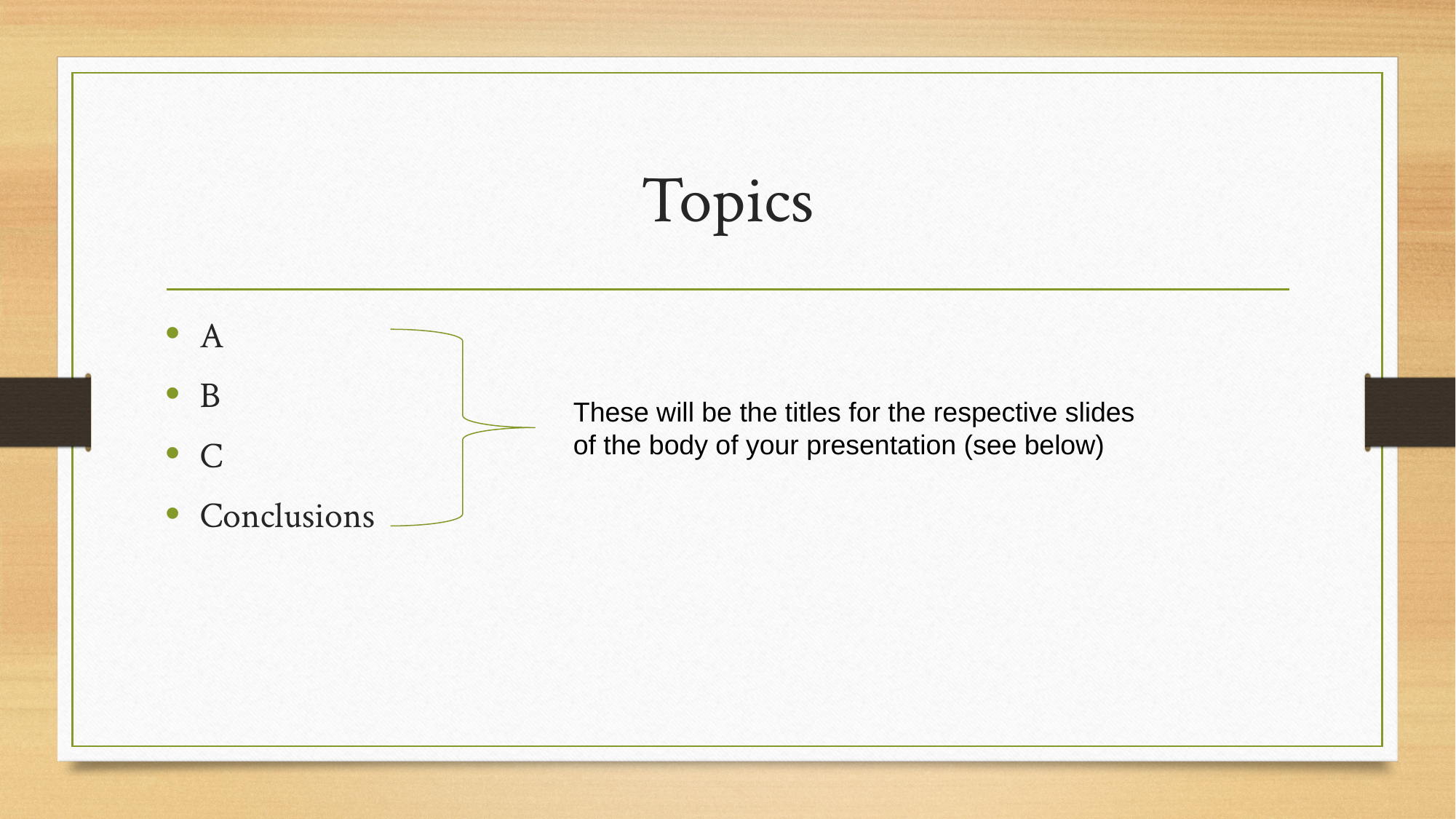

# Topics
A
B
C
Conclusions

These will be the titles for the respective slides of the body of your presentation (see below)